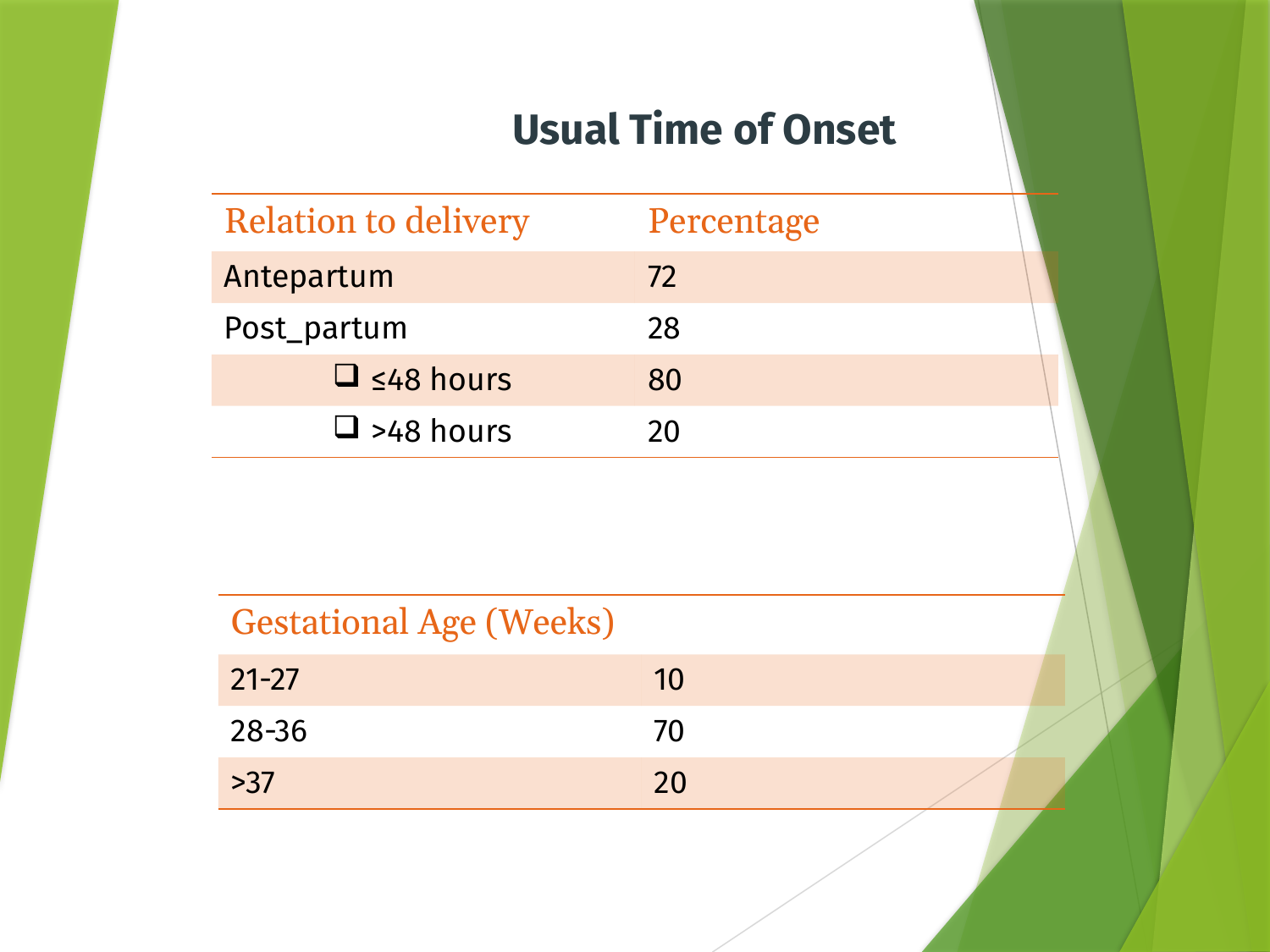

# Usual Time of Onset
| Relation to delivery | Percentage |
| --- | --- |
| Antepartum | 72 |
| Post\_partum | 28 |
| ≤48 hours | 80 |
| >48 hours | 20 |
| Gestational Age (Weeks) |  |
| --- | --- |
| 21-27 | 10 |
| 28-36 | 70 |
| >37 | 20 |